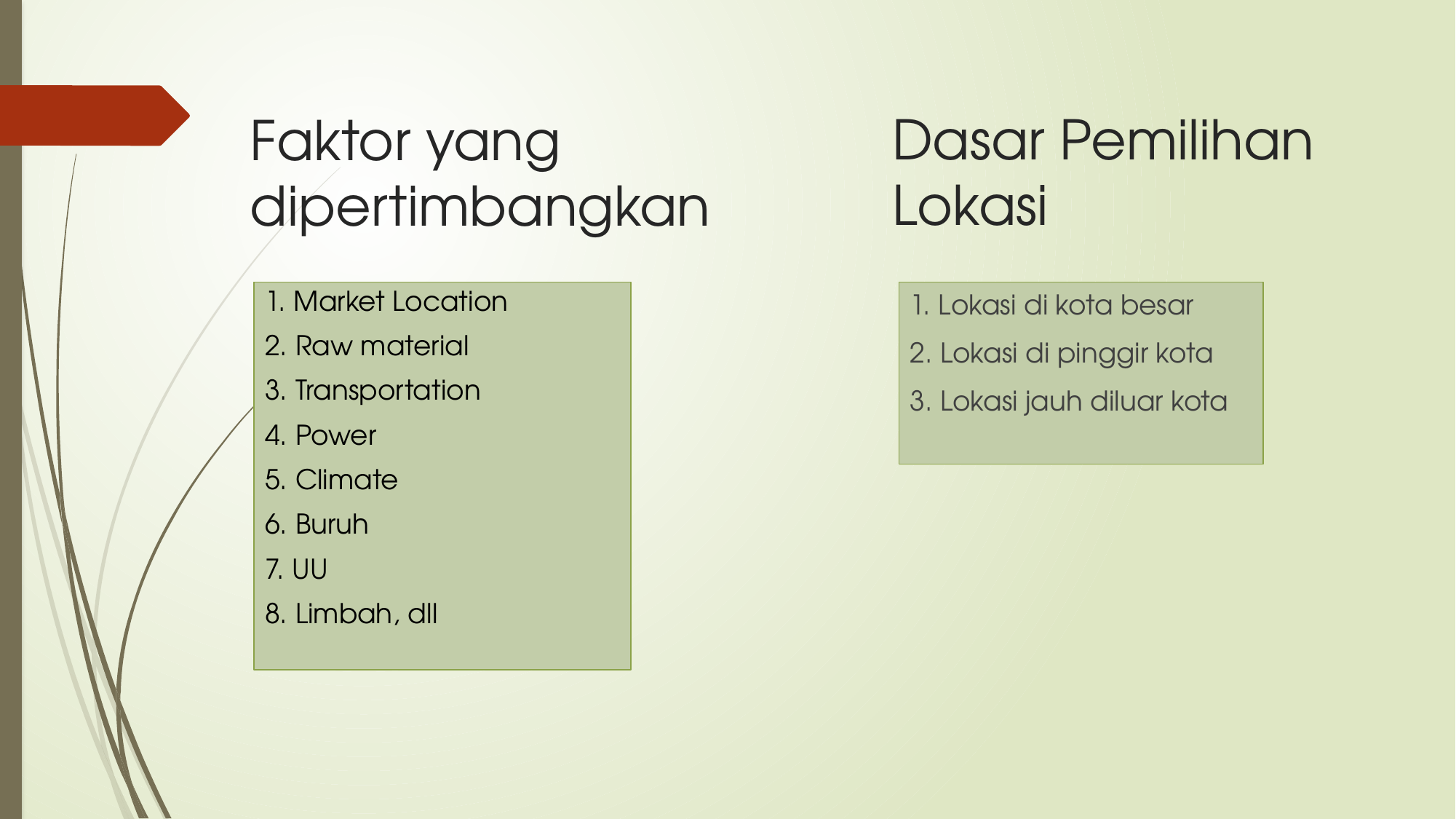

# Faktor yang dipertimbangkan
Dasar Pemilihan Lokasi
1. Market Location
2. Raw material
3. Transportation
4. Power
5. Climate
6. Buruh
7. UU
8. Limbah, dll
1. Lokasi di kota besar
2. Lokasi di pinggir kota
3. Lokasi jauh diluar kota